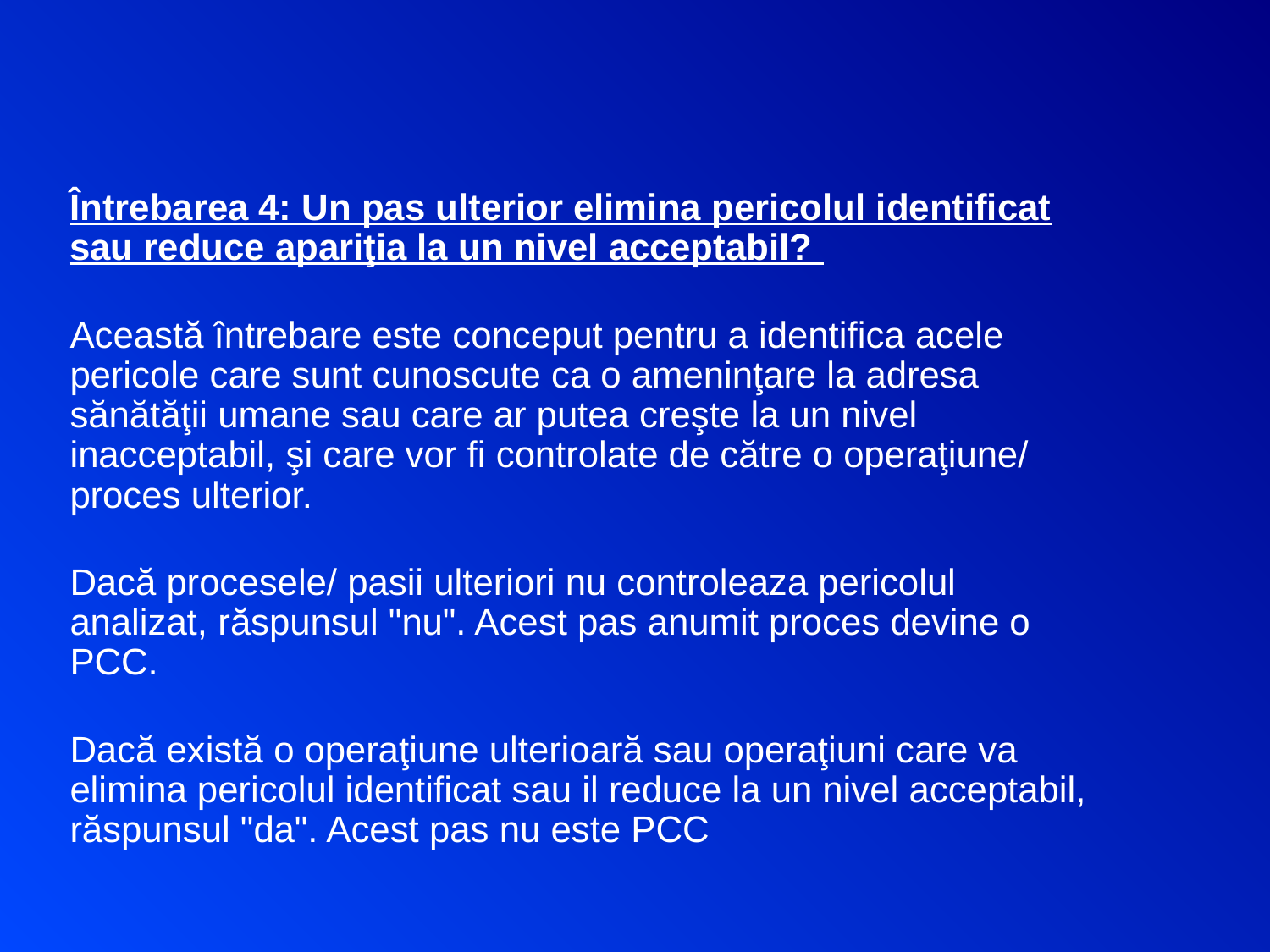

Întrebarea 4: Un pas ulterior elimina pericolul identificat sau reduce apariţia la un nivel acceptabil?
Această întrebare este conceput pentru a identifica acele pericole care sunt cunoscute ca o ameninţare la adresa sănătăţii umane sau care ar putea creşte la un nivel inacceptabil, şi care vor fi controlate de către o operaţiune/ proces ulterior.
Dacă procesele/ pasii ulteriori nu controleaza pericolul analizat, răspunsul "nu". Acest pas anumit proces devine o PCC.
Dacă există o operaţiune ulterioară sau operaţiuni care va elimina pericolul identificat sau il reduce la un nivel acceptabil, răspunsul "da". Acest pas nu este PCC